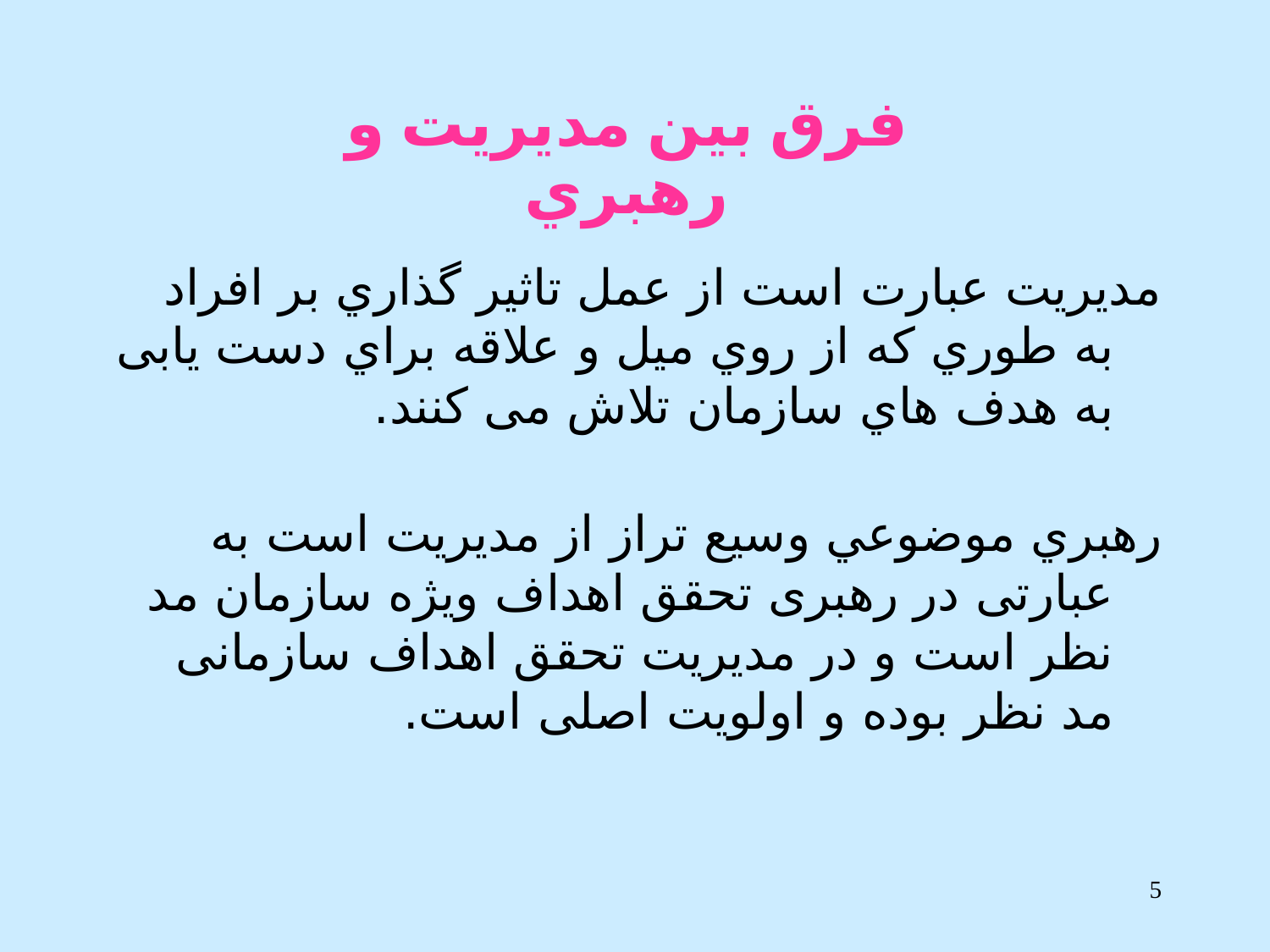

فرق بين مديريت و رهبري

مديريت عبارت است از عمل تاثير گذاري بر افراد به طوري كه از روي ميل و علاقه براي دست یابی به هدف هاي سازمان تلاش می كنند.

رهبري موضوعي وسيع تراز از مديريت است به عبارتی در رهبری تحقق اهداف ویژه سازمان مد نظر است و در مدیریت تحقق اهداف سازمانی مد نظر بوده و اولویت اصلی است.

5